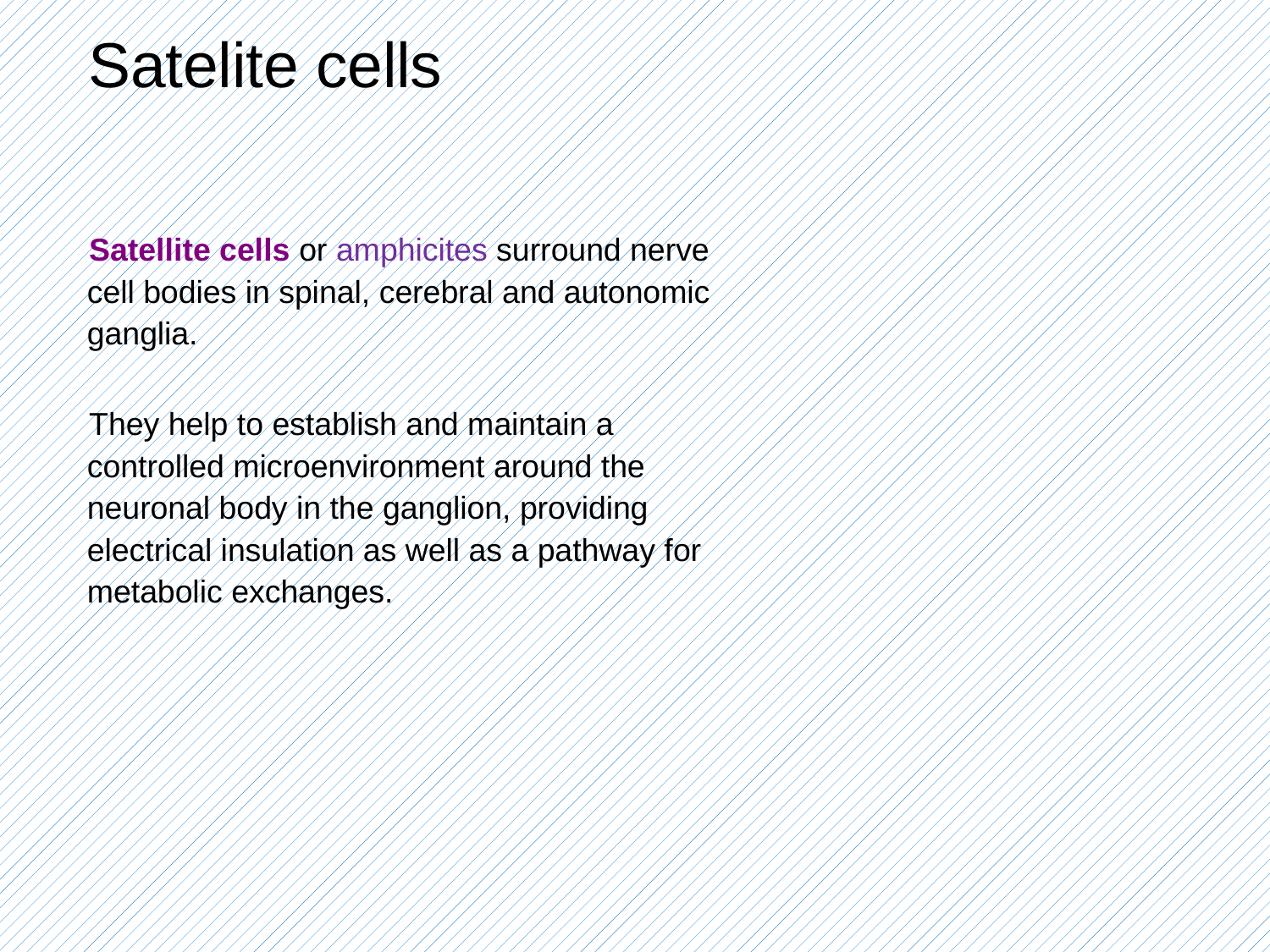

# Satelite cells
Satellite cells or amphicites surround nerve cell bodies in spinal, cerebral and autonomic ganglia.

They help to establish and maintain a controlled microenvironment around the neuronal body in the ganglion, providing electrical insulation as well as a pathway for metabolic exchanges.